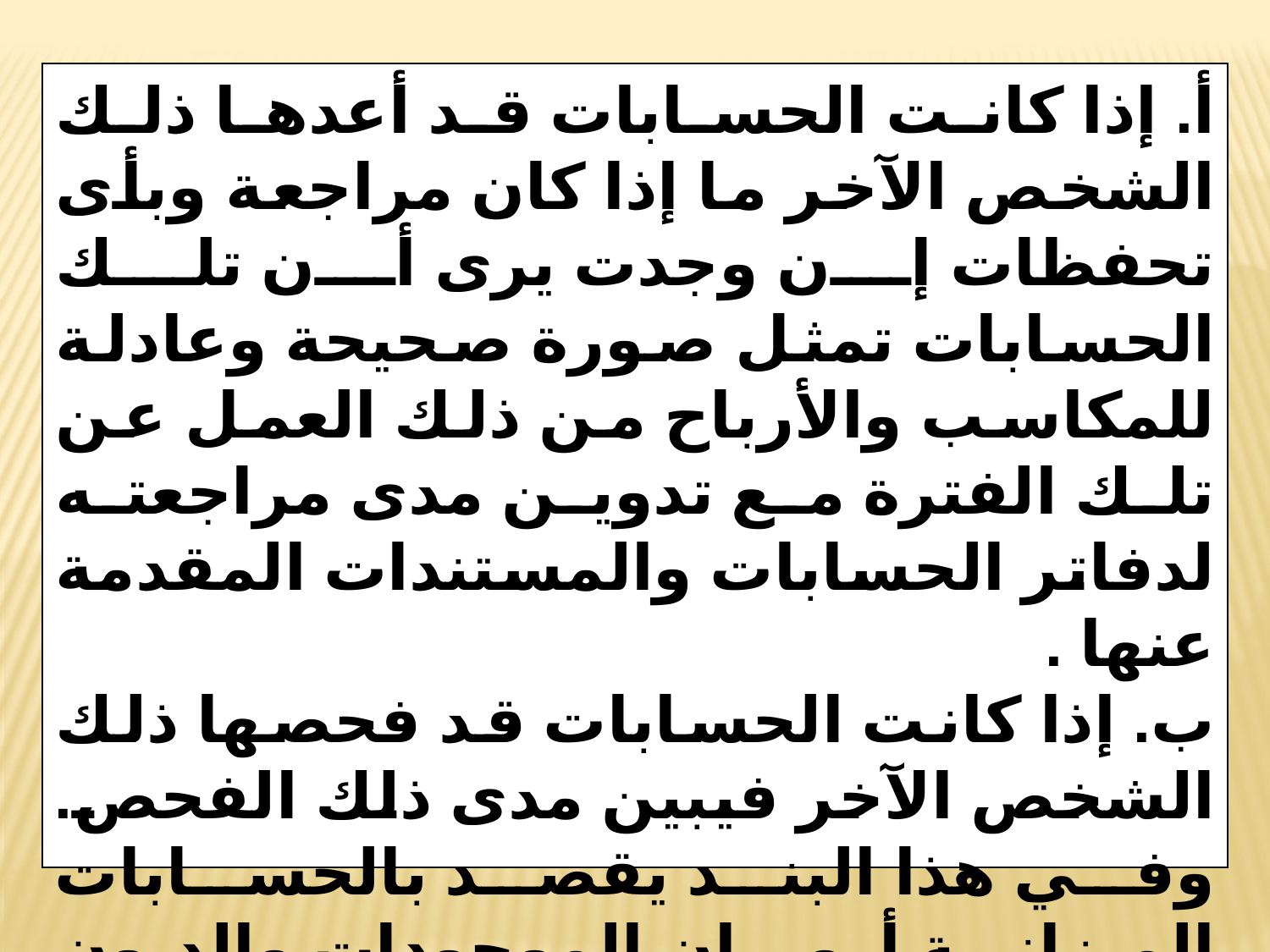

أ. إذا كانت الحسابات قد أعدها ذلك الشخص الآخر ما إذا كان مراجعة وبأى تحفظات إن وجدت يرى أن تلك الحسابات تمثل صورة صحيحة وعادلة للمكاسب والأرباح من ذلك العمل عن تلك الفترة مع تدوين مدى مراجعته لدفاتر الحسابات والمستندات المقدمة عنها .
ب. إذا كانت الحسابات قد فحصها ذلك الشخص الآخر فيبين مدى ذلك الفحص. وفي هذا البند يقصد بالحسابات الميزانية أو بيان الموجودات والديون وحساب المتاجرة وحساب الارباح والخسائر وحساب الايرادات والمدفوعات وأى حساب آخر مماثل اياً كان وصفه .